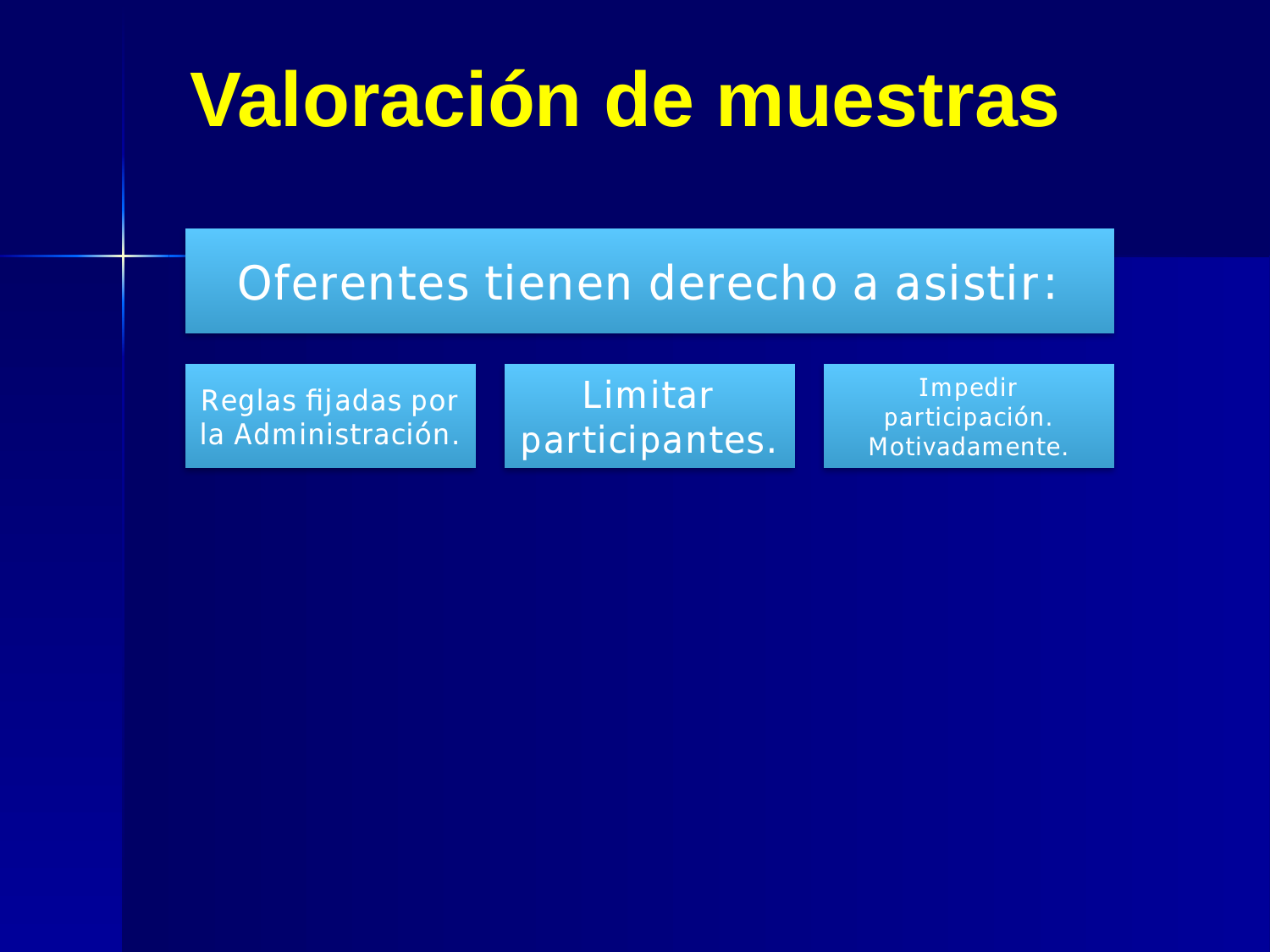

Valoración de muestras
Oferentes tienen derecho a asistir:
Reglas fijadas por la Administración.
Limitar participantes.
Impedir participación. Motivadamente.